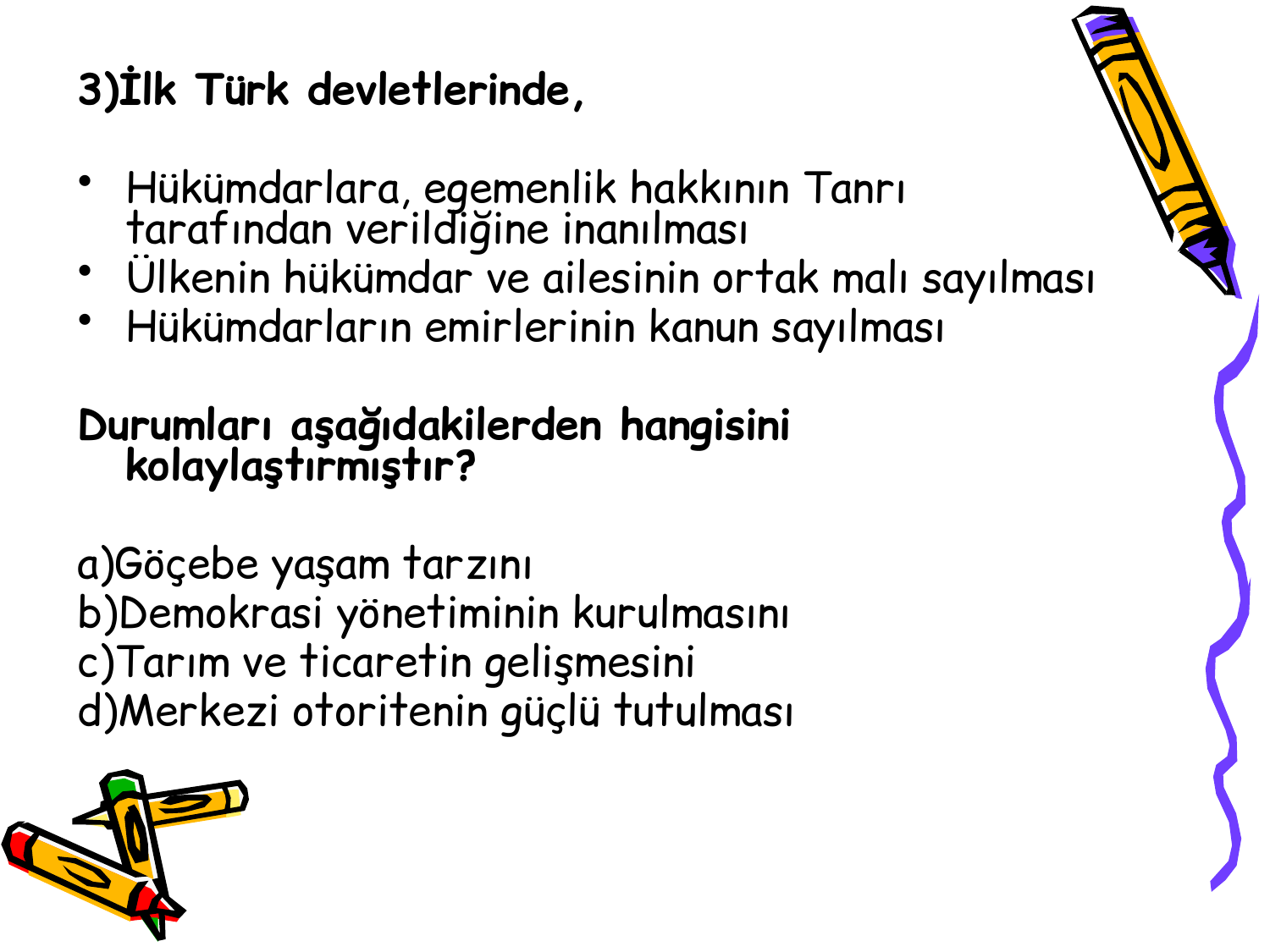

3)İlk Türk devletlerinde,

Hükümdarlara, egemenlik hakkının Tanrı tarafından verildiğine inanılması
Ülkenin hükümdar ve ailesinin ortak malı sayılması
Hükümdarların emirlerinin kanun sayılması

Durumları aşağıdakilerden hangisini kolaylaştırmıştır?

a)Göçebe yaşam tarzını
b)Demokrasi yönetiminin kurulmasını
c)Tarım ve ticaretin gelişmesini
d)Merkezi otoritenin güçlü tutulması